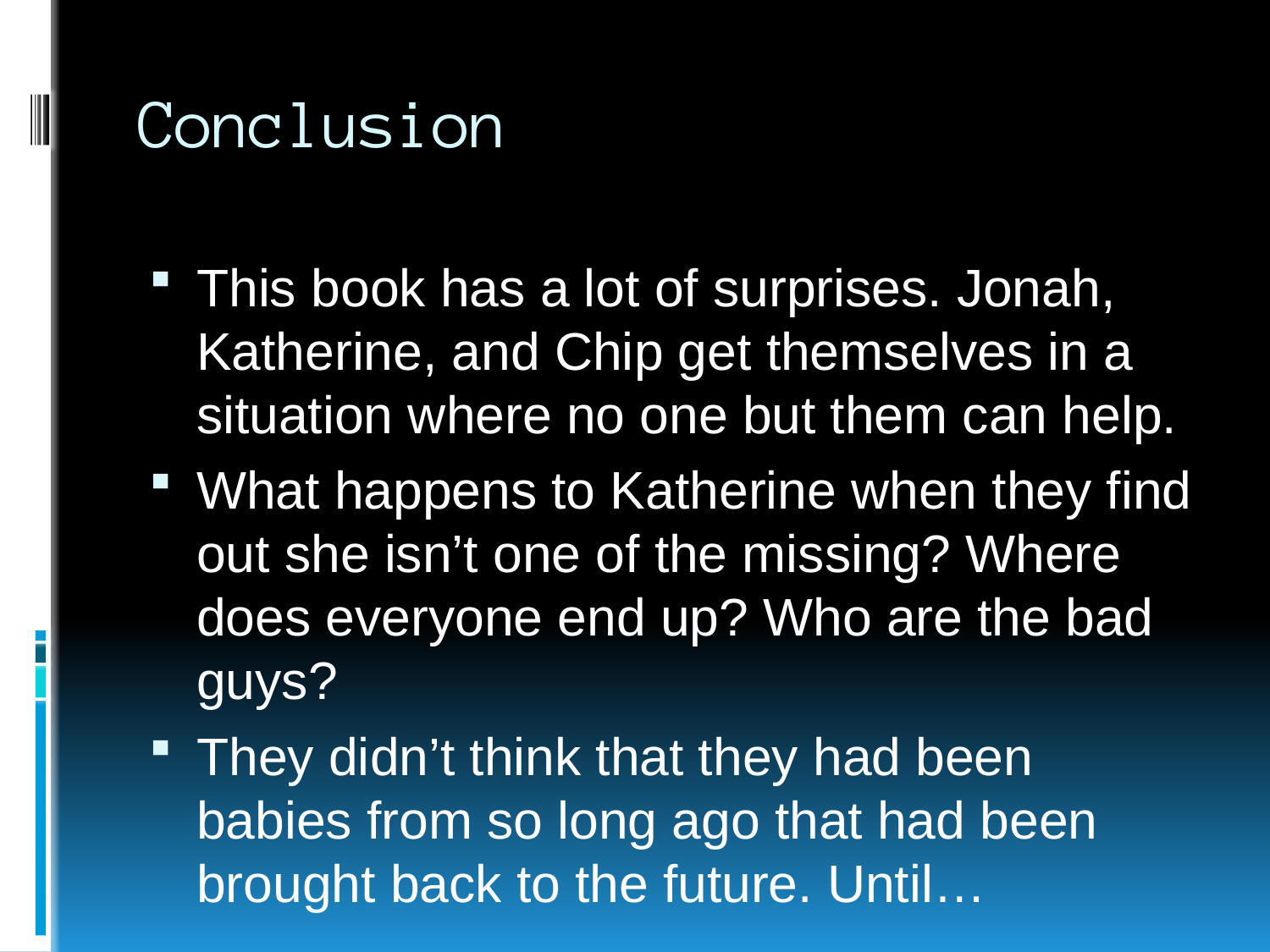

# Conclusion
This book has a lot of surprises. Jonah, Katherine, and Chip get themselves in a situation where no one but them can help.
What happens to Katherine when they find out she isn’t one of the missing? Where does everyone end up? Who are the bad guys?
They didn’t think that they had been babies from so long ago that had been brought back to the future. Until…